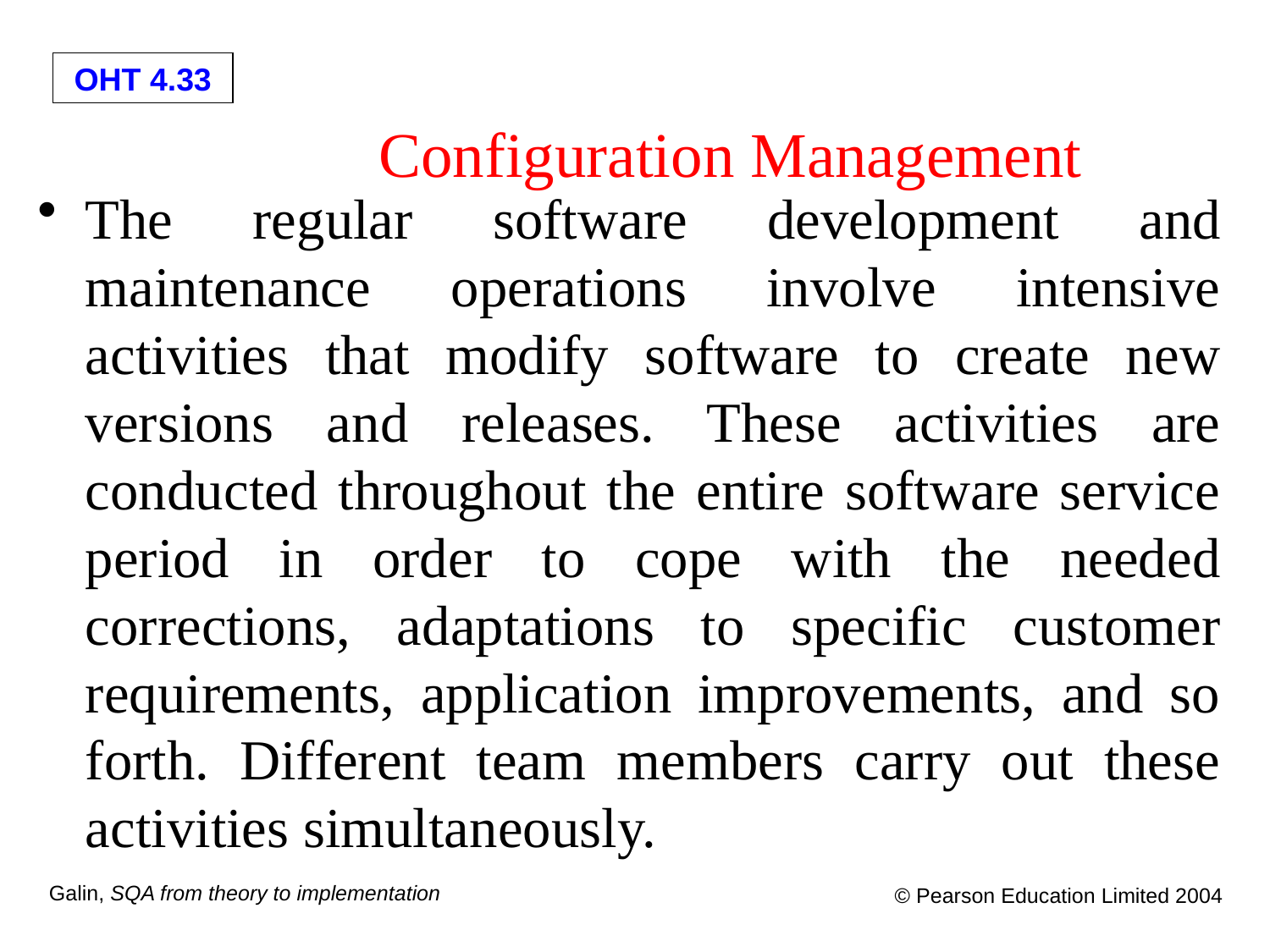

# Configuration Management
The regular software development and maintenance operations involve intensive activities that modify software to create new versions and releases. These activities are conducted throughout the entire software service period in order to cope with the needed corrections, adaptations to specific customer requirements, application improvements, and so forth. Different team members carry out these activities simultaneously.